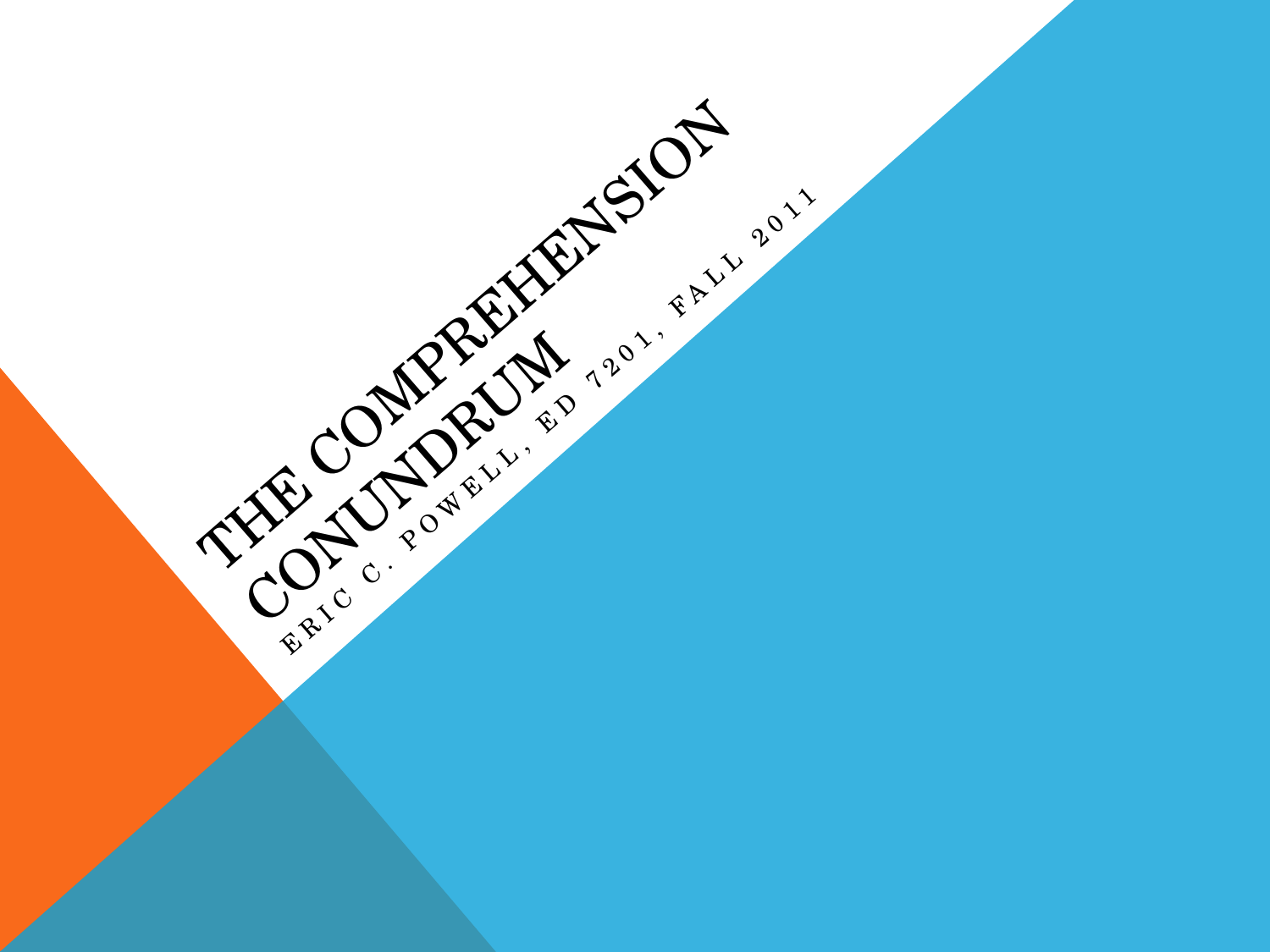

# The Comprehension Conundrum
Eric C. Powell, ED 7201, Fall 2011